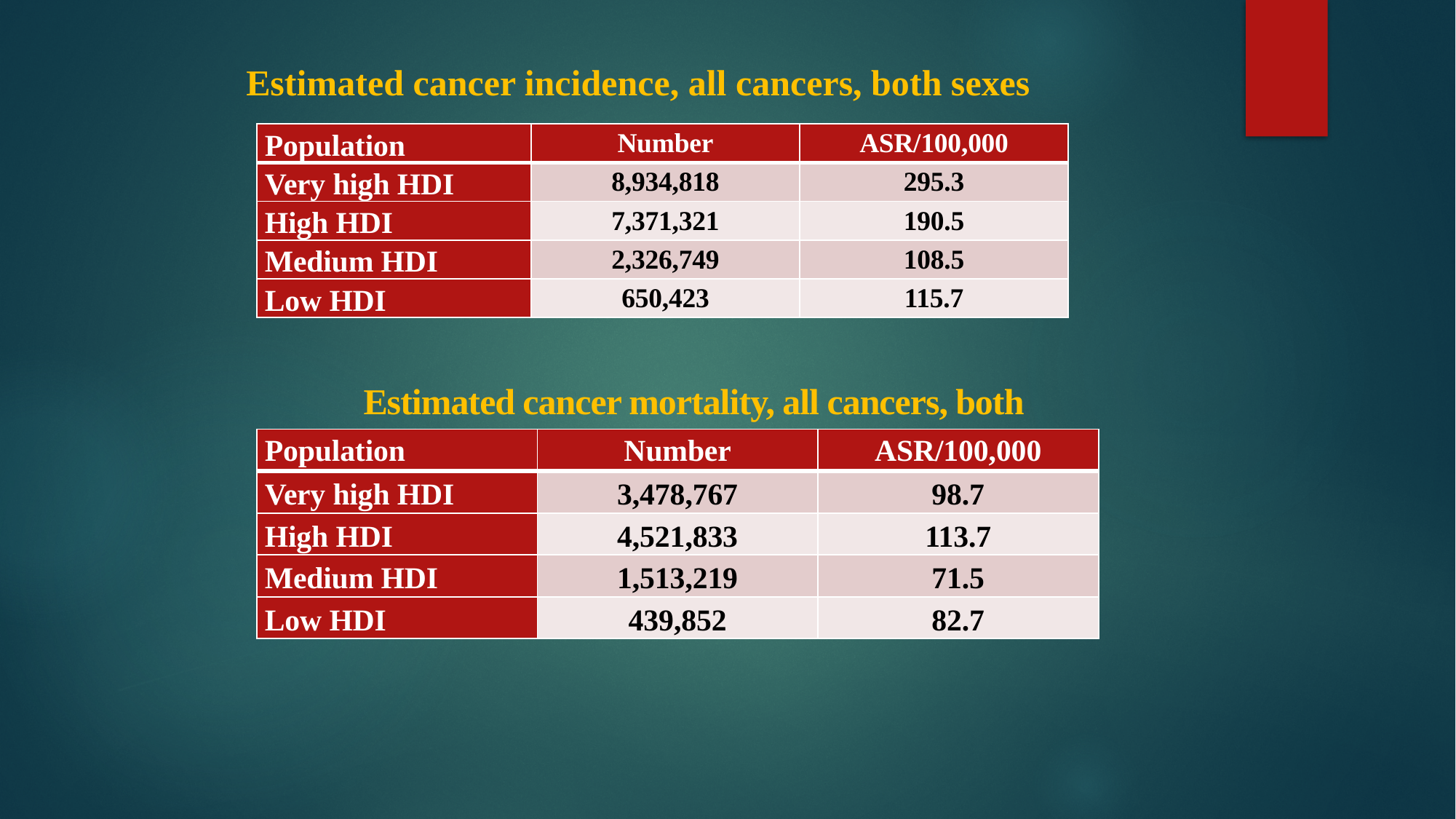

# Estimated cancer incidence, all cancers, both sexes
| Population | Number | ASR/100,000 |
| --- | --- | --- |
| Very high HDI | 8,934,818 | 295.3 |
| High HDI | 7,371,321 | 190.5 |
| Medium HDI | 2,326,749 | 108.5 |
| Low HDI | 650,423 | 115.7 |
Estimated cancer mortality, all cancers, both sexes
| Population | Number | ASR/100,000 |
| --- | --- | --- |
| Very high HDI | 3,478,767 | 98.7 |
| High HDI | 4,521,833 | 113.7 |
| Medium HDI | 1,513,219 | 71.5 |
| Low HDI | 439,852 | 82.7 |